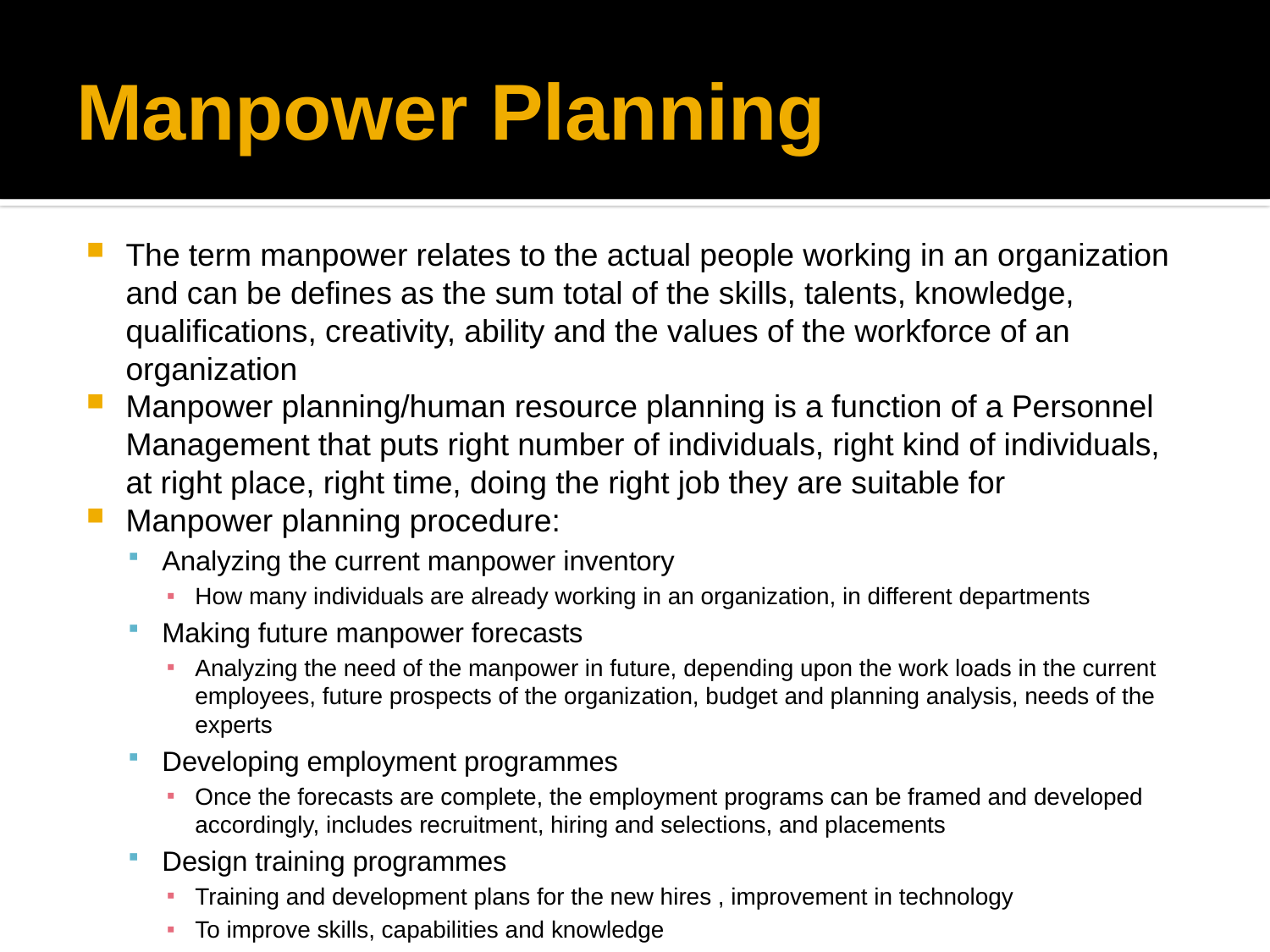

# Manpower Planning
The term manpower relates to the actual people working in an organization and can be defines as the sum total of the skills, talents, knowledge, qualifications, creativity, ability and the values of the workforce of an organization
Manpower planning/human resource planning is a function of a Personnel Management that puts right number of individuals, right kind of individuals, at right place, right time, doing the right job they are suitable for
Manpower planning procedure:
Analyzing the current manpower inventory
How many individuals are already working in an organization, in different departments
Making future manpower forecasts
Analyzing the need of the manpower in future, depending upon the work loads in the current employees, future prospects of the organization, budget and planning analysis, needs of the experts
Developing employment programmes
Once the forecasts are complete, the employment programs can be framed and developed accordingly, includes recruitment, hiring and selections, and placements
Design training programmes
Training and development plans for the new hires , improvement in technology
To improve skills, capabilities and knowledge